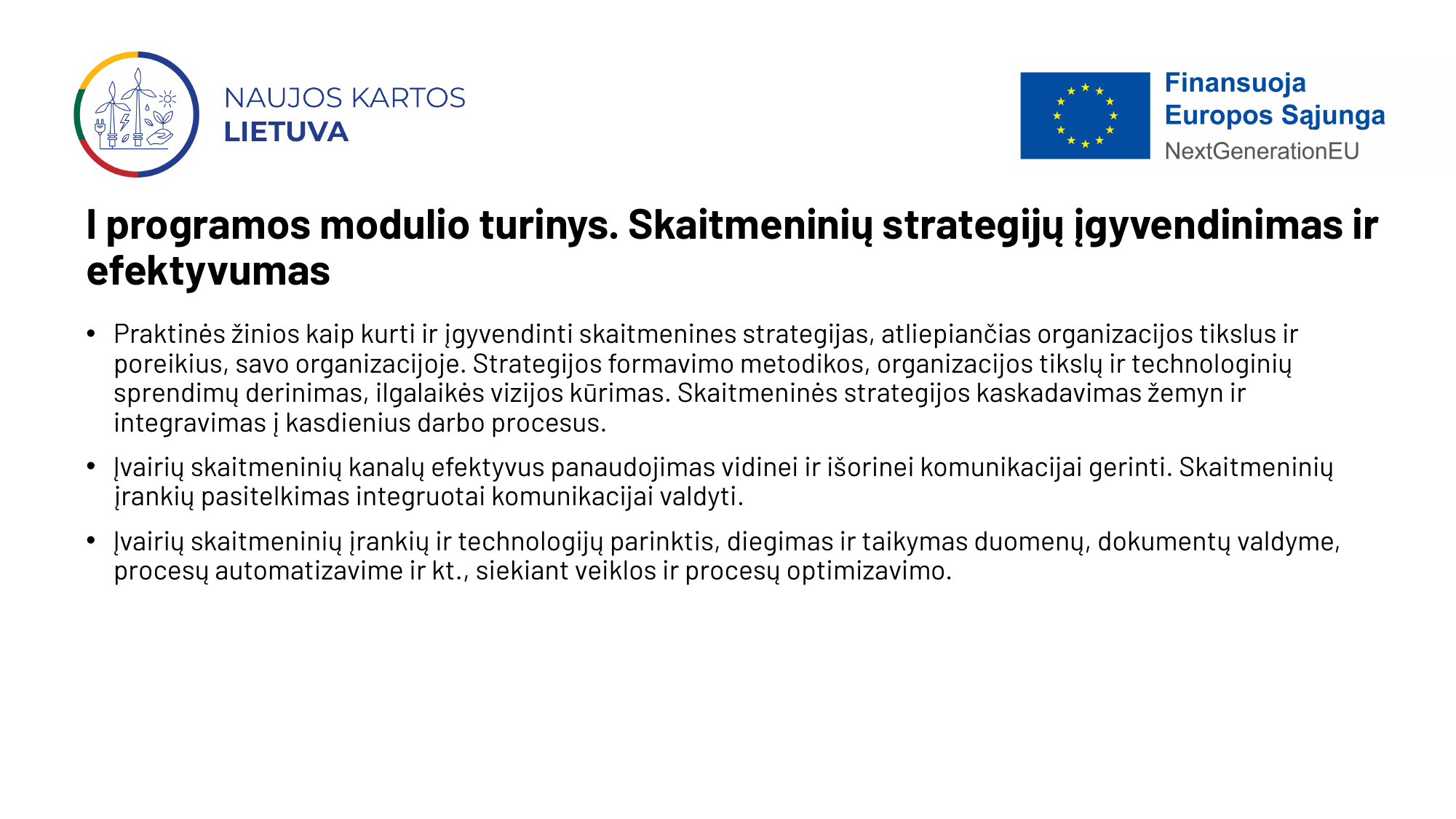

# I programos modulio turinys. Skaitmeninių strategijų įgyvendinimas ir efektyvumas
Praktinės žinios kaip kurti ir įgyvendinti skaitmenines strategijas, atliepiančias organizacijos tikslus ir poreikius, savo organizacijoje. Strategijos formavimo metodikos, organizacijos tikslų ir technologinių sprendimų derinimas, ilgalaikės vizijos kūrimas. Skaitmeninės strategijos kaskadavimas žemyn ir integravimas į kasdienius darbo procesus.
Įvairių skaitmeninių kanalų efektyvus panaudojimas vidinei ir išorinei komunikacijai gerinti. Skaitmeninių įrankių pasitelkimas integruotai komunikacijai valdyti.
Įvairių skaitmeninių įrankių ir technologijų parinktis, diegimas ir taikymas duomenų, dokumentų valdyme, procesų automatizavime ir kt., siekiant veiklos ir procesų optimizavimo.